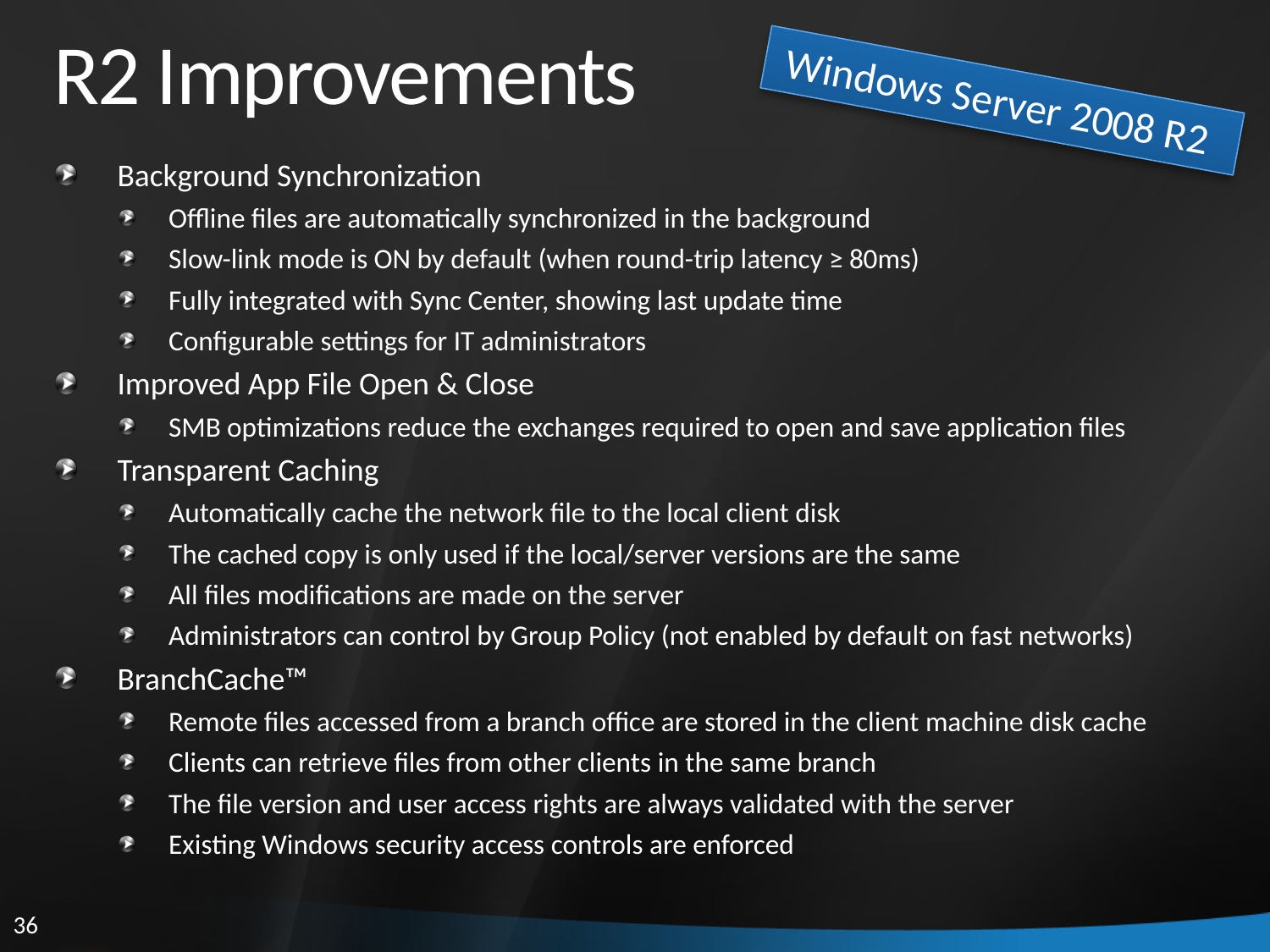

# R2 Improvements
Windows Server 2008 R2
Background Synchronization
Offline files are automatically synchronized in the background
Slow-link mode is ON by default (when round-trip latency ≥ 80ms)
Fully integrated with Sync Center, showing last update time
Configurable settings for IT administrators
Improved App File Open & Close
SMB optimizations reduce the exchanges required to open and save application files
Transparent Caching
Automatically cache the network file to the local client disk
The cached copy is only used if the local/server versions are the same
All files modifications are made on the server
Administrators can control by Group Policy (not enabled by default on fast networks)
BranchCache™
Remote files accessed from a branch office are stored in the client machine disk cache
Clients can retrieve files from other clients in the same branch
The file version and user access rights are always validated with the server
Existing Windows security access controls are enforced